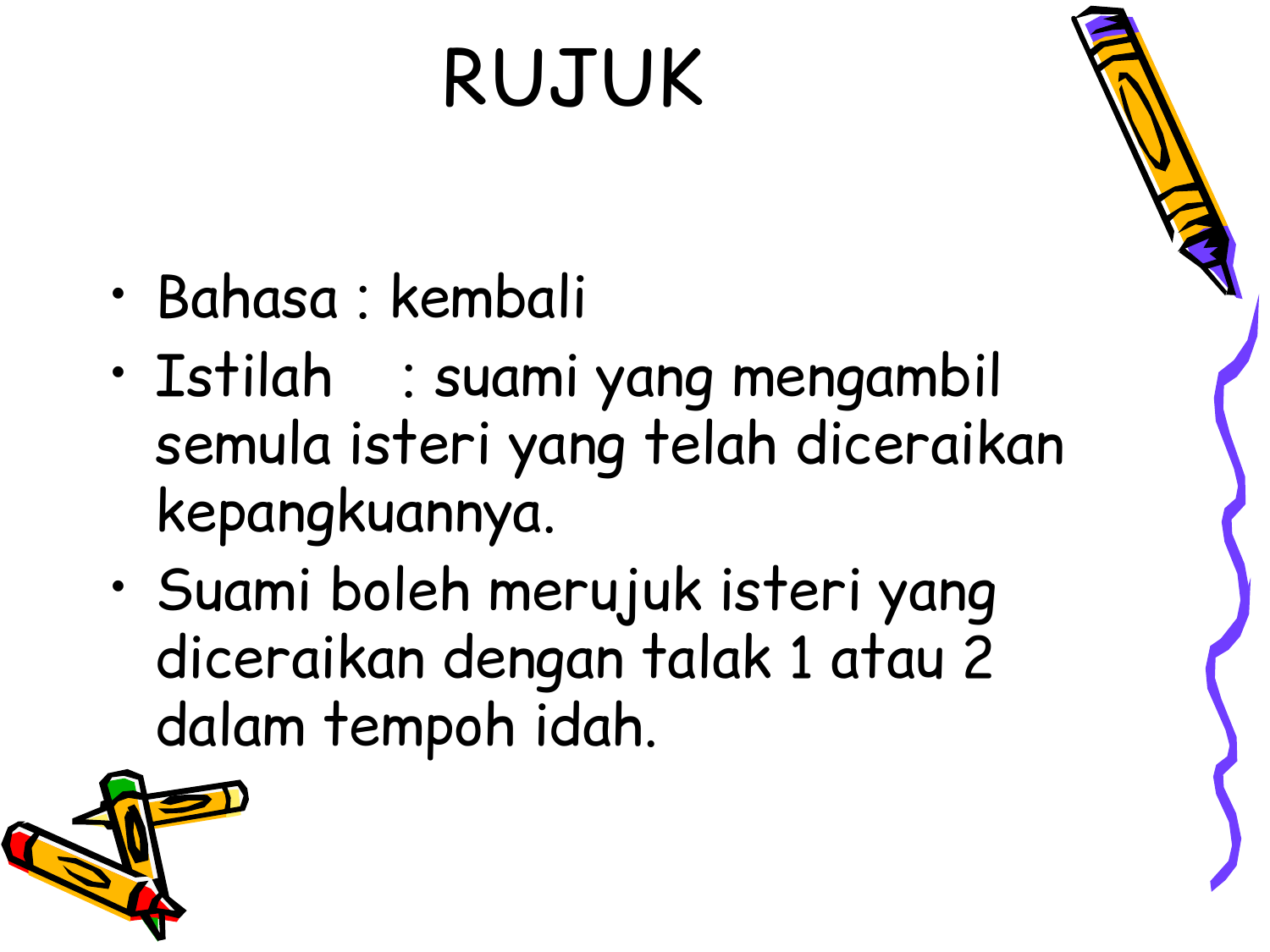

# RUJUK
Bahasa : kembali
Istilah    : suami yang mengambil semula isteri yang telah diceraikan kepangkuannya.
Suami boleh merujuk isteri yang diceraikan dengan talak 1 atau 2 dalam tempoh idah.